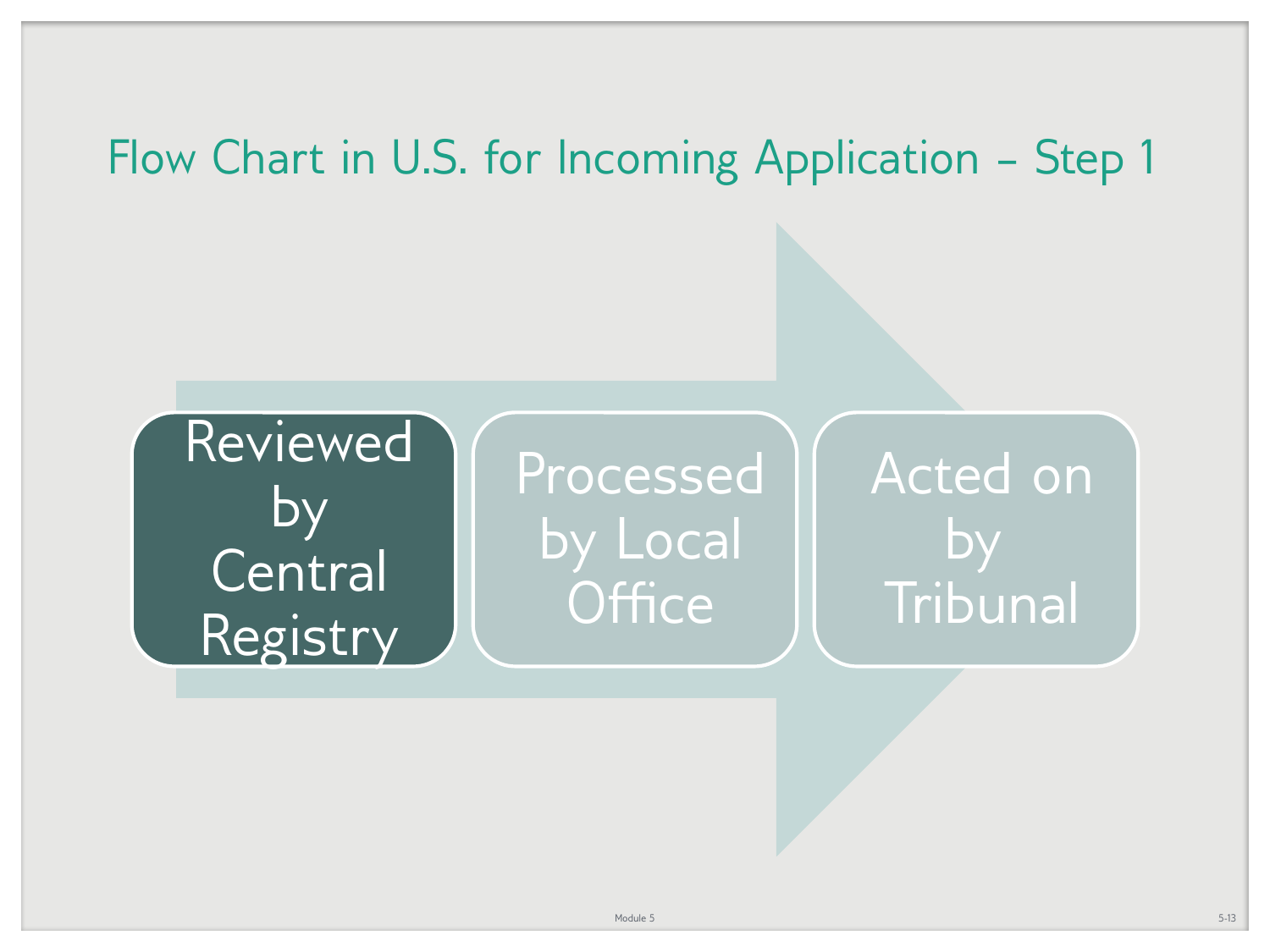

# Flow Chart in U.S. for Incoming Application – Step 1
Reviewed by Central Registry
Processed by Local Office
Acted on by  Tribunal
Module 5
5-13